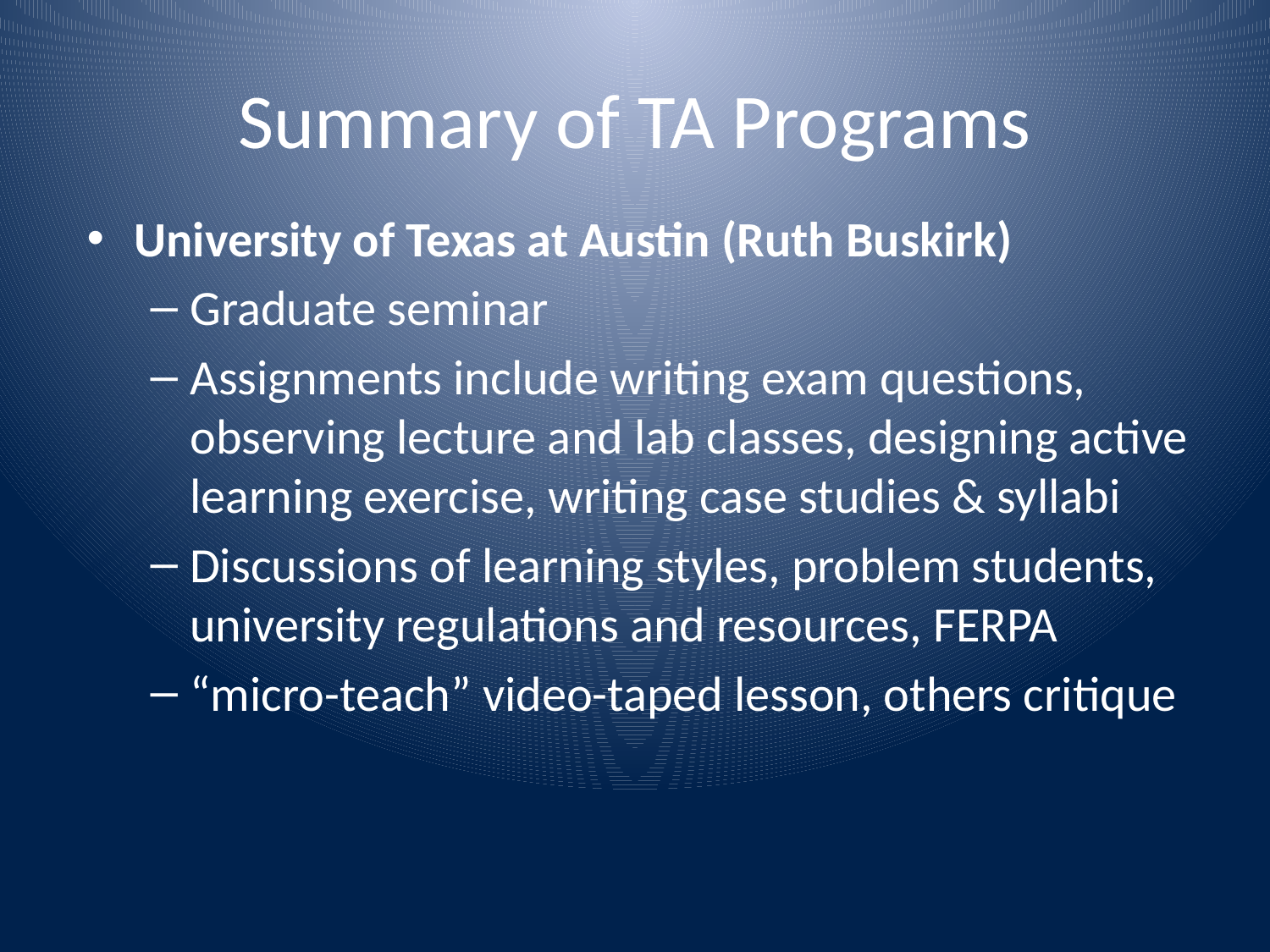

# Summary of TA Programs
University of Texas at Austin (Ruth Buskirk)
Graduate seminar
Assignments include writing exam questions, observing lecture and lab classes, designing active learning exercise, writing case studies & syllabi
Discussions of learning styles, problem students, university regulations and resources, FERPA
“micro-teach” video-taped lesson, others critique